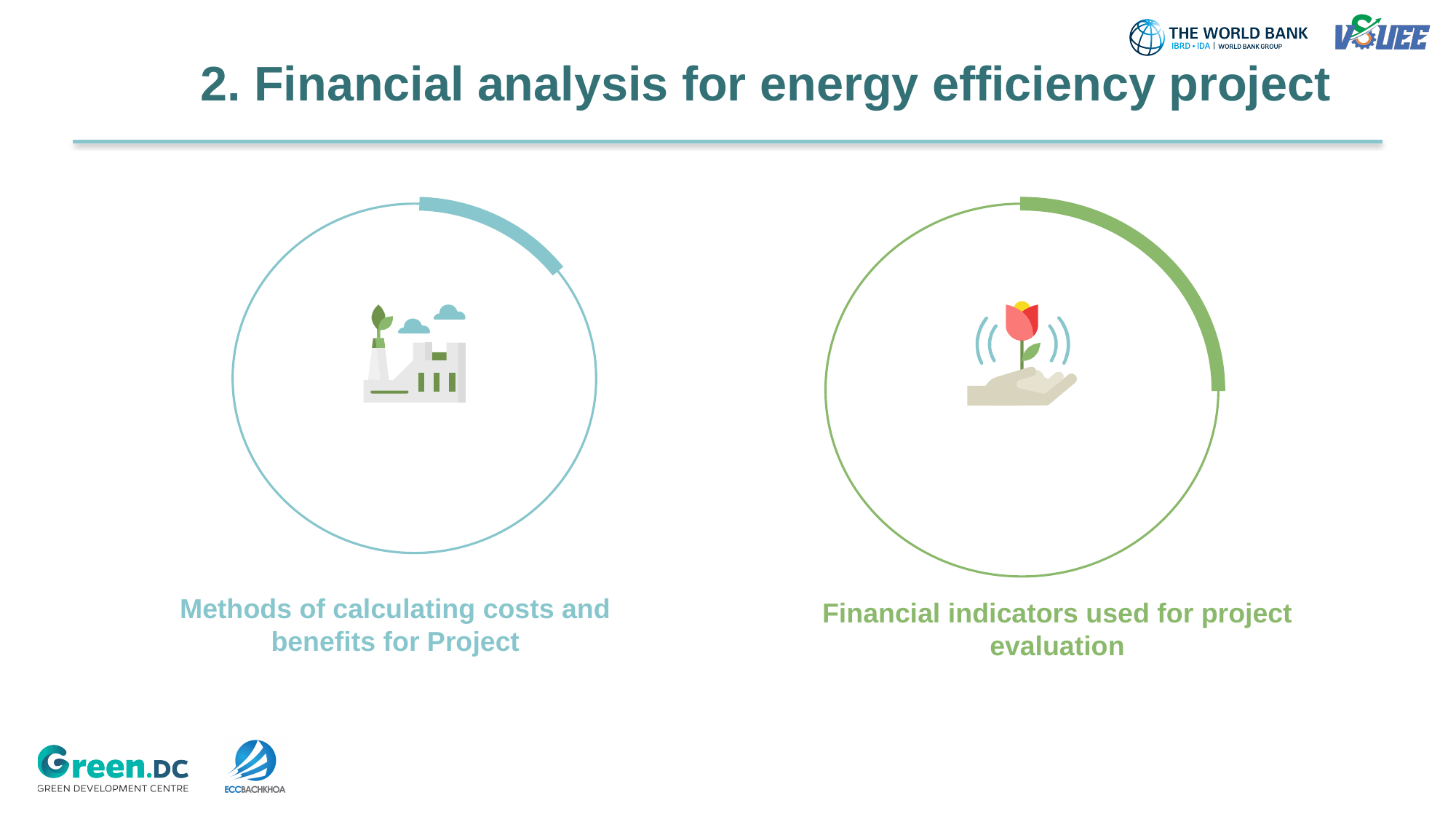

# 2. Financial analysis for energy efficiency project

Financial indicators used for project evaluation

Methods of calculating costs and benefits for Project